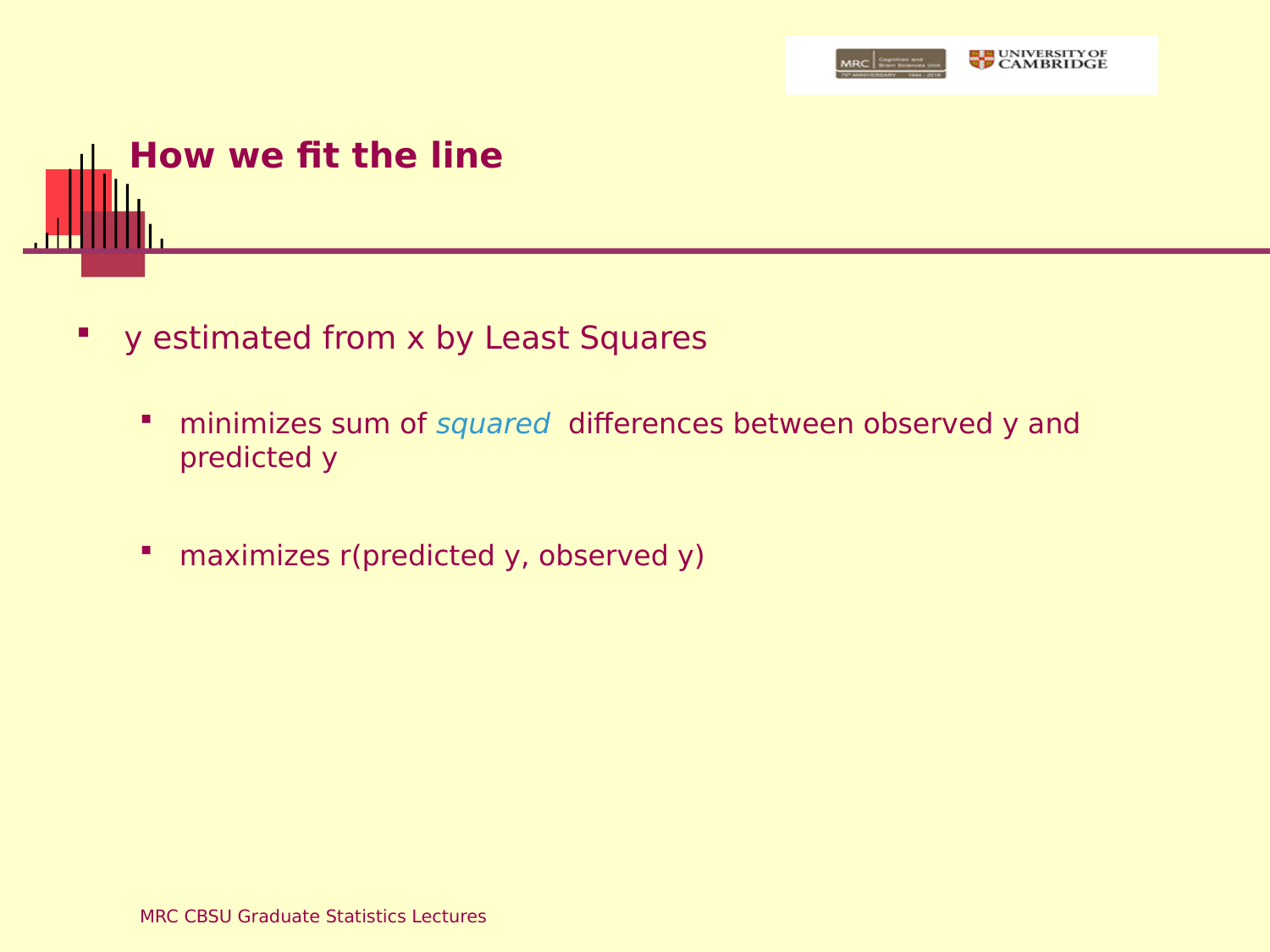

# How we fit the line

y estimated from x by Least Squares

minimizes sum of squared  differences between observed y and predicted y

maximizes r(predicted y, observed y)

MRC CBSU Graduate Statistics Lectures